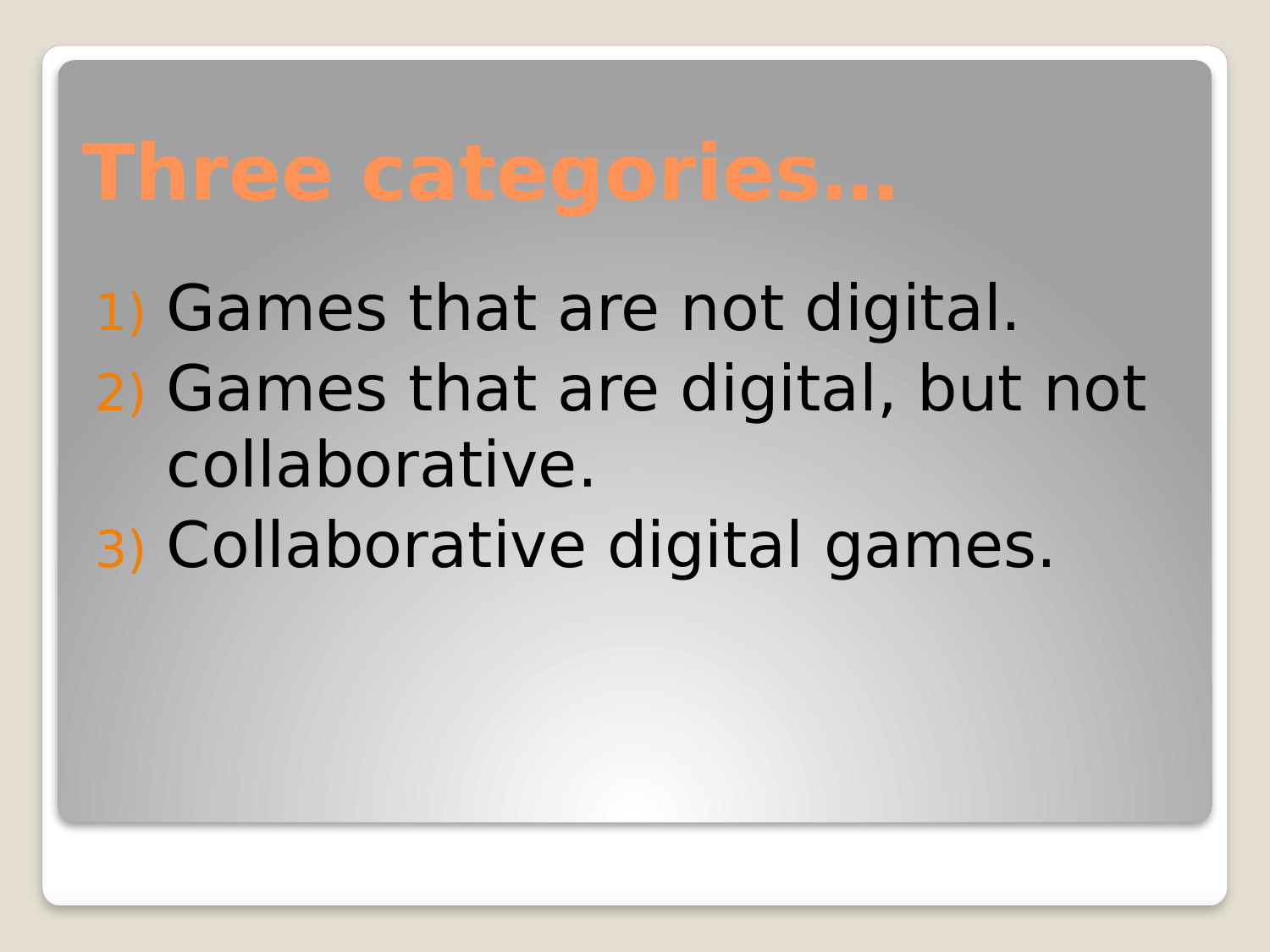

# Three categories…
Games that are not digital.
Games that are digital, but not collaborative.
Collaborative digital games.